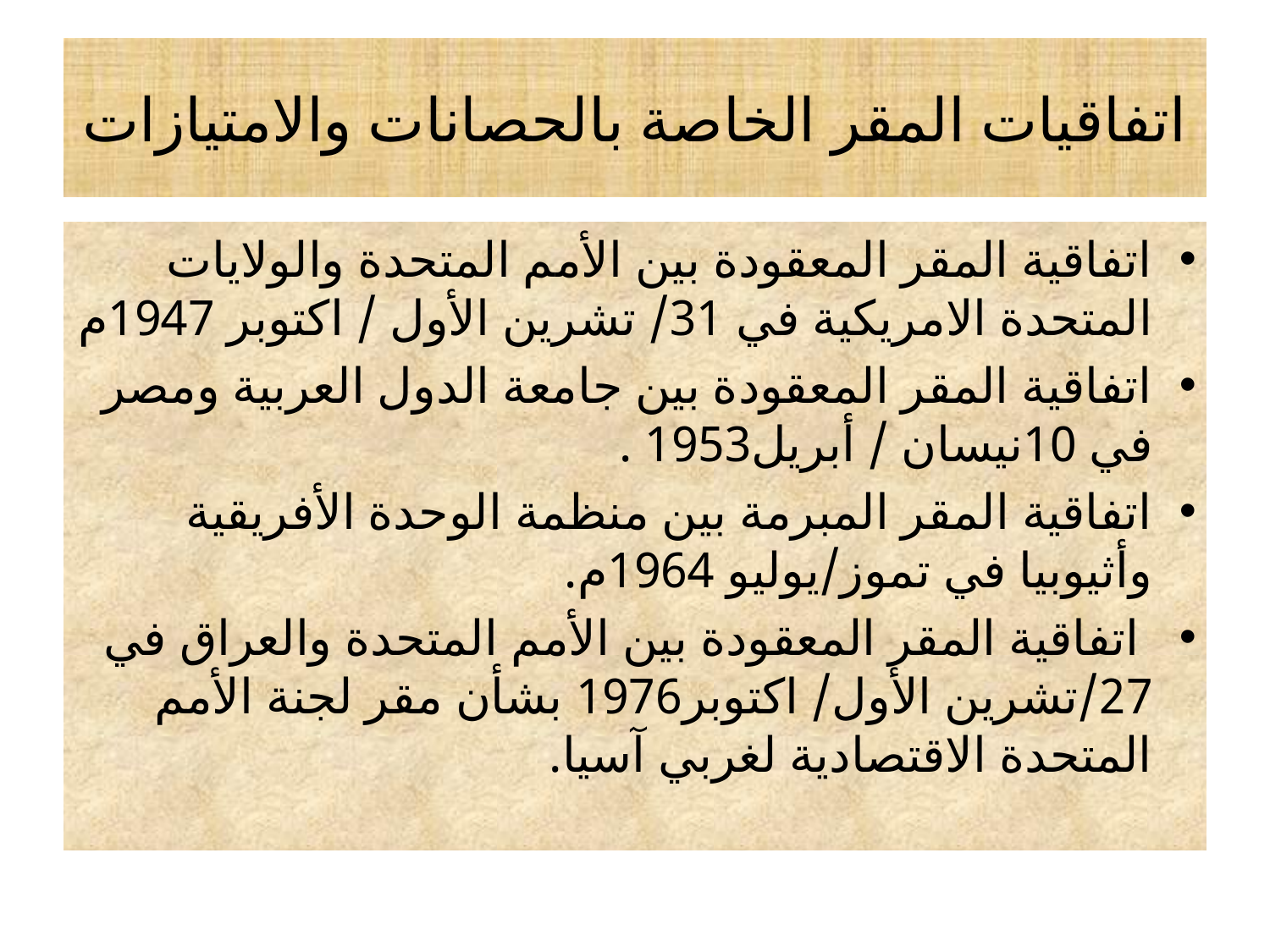

# اتفاقيات المقر الخاصة بالحصانات والامتيازات
اتفاقية المقر المعقودة بين الأمم المتحدة والولايات المتحدة الامريكية في 31/ تشرين الأول / اكتوبر 1947م
اتفاقية المقر المعقودة بين جامعة الدول العربية ومصر في 10نيسان / أبريل1953 .
اتفاقية المقر المبرمة بين منظمة الوحدة الأفريقية وأثيوبيا في تموز/يوليو 1964م.
 اتفاقية المقر المعقودة بين الأمم المتحدة والعراق في 27/تشرين الأول/ اكتوبر1976 بشأن مقر لجنة الأمم المتحدة الاقتصادية لغربي آسيا.